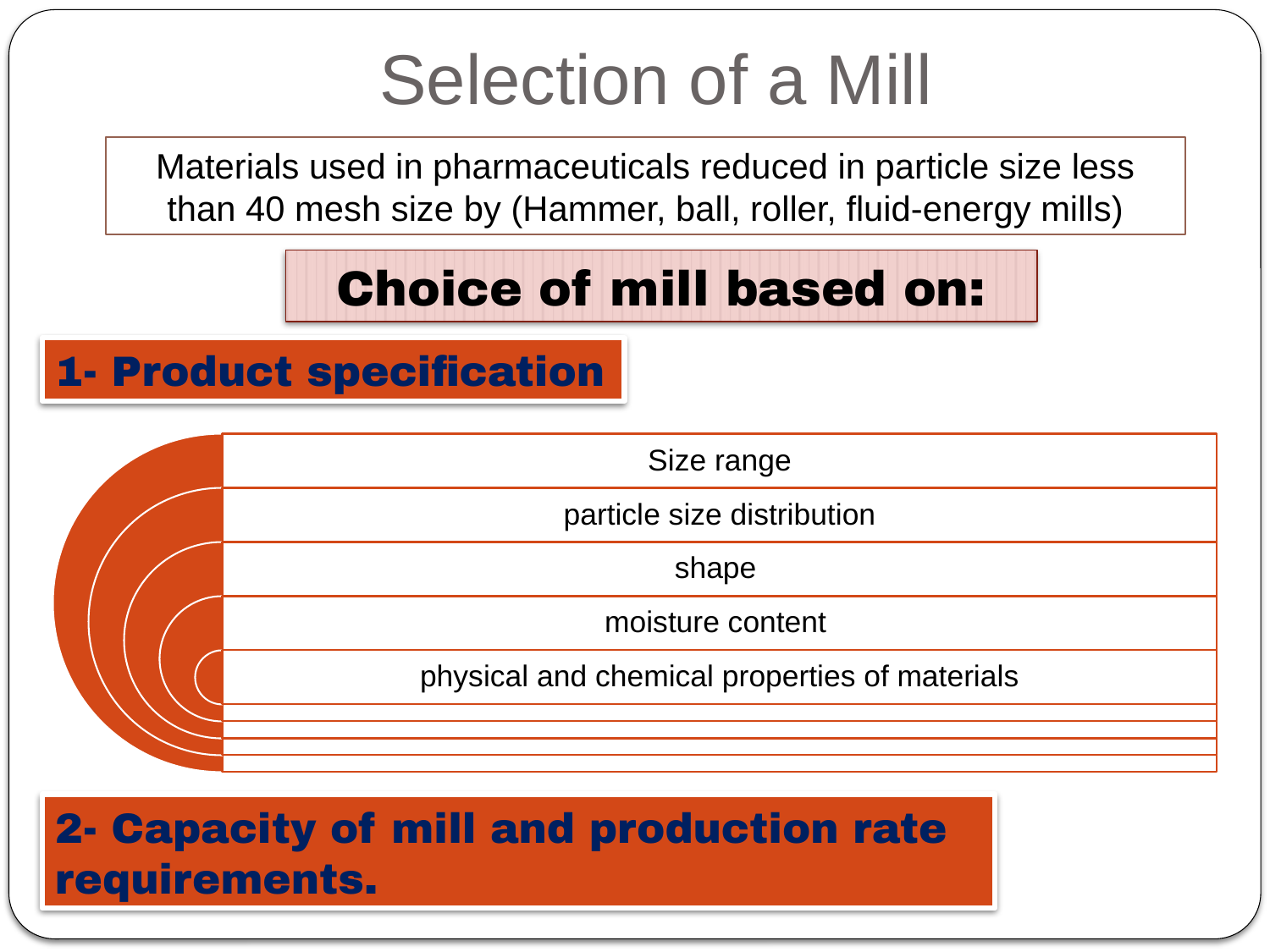

# Selection of a Mill
Materials used in pharmaceuticals reduced in particle size less than 40 mesh size by (Hammer, ball, roller, fluid-energy mills)
Choice of mill based on:
1- Product specification
Size range
particle size distribution
shape
moisture content
physical and chemical properties of materials
2- Capacity of mill and production rate requirements.